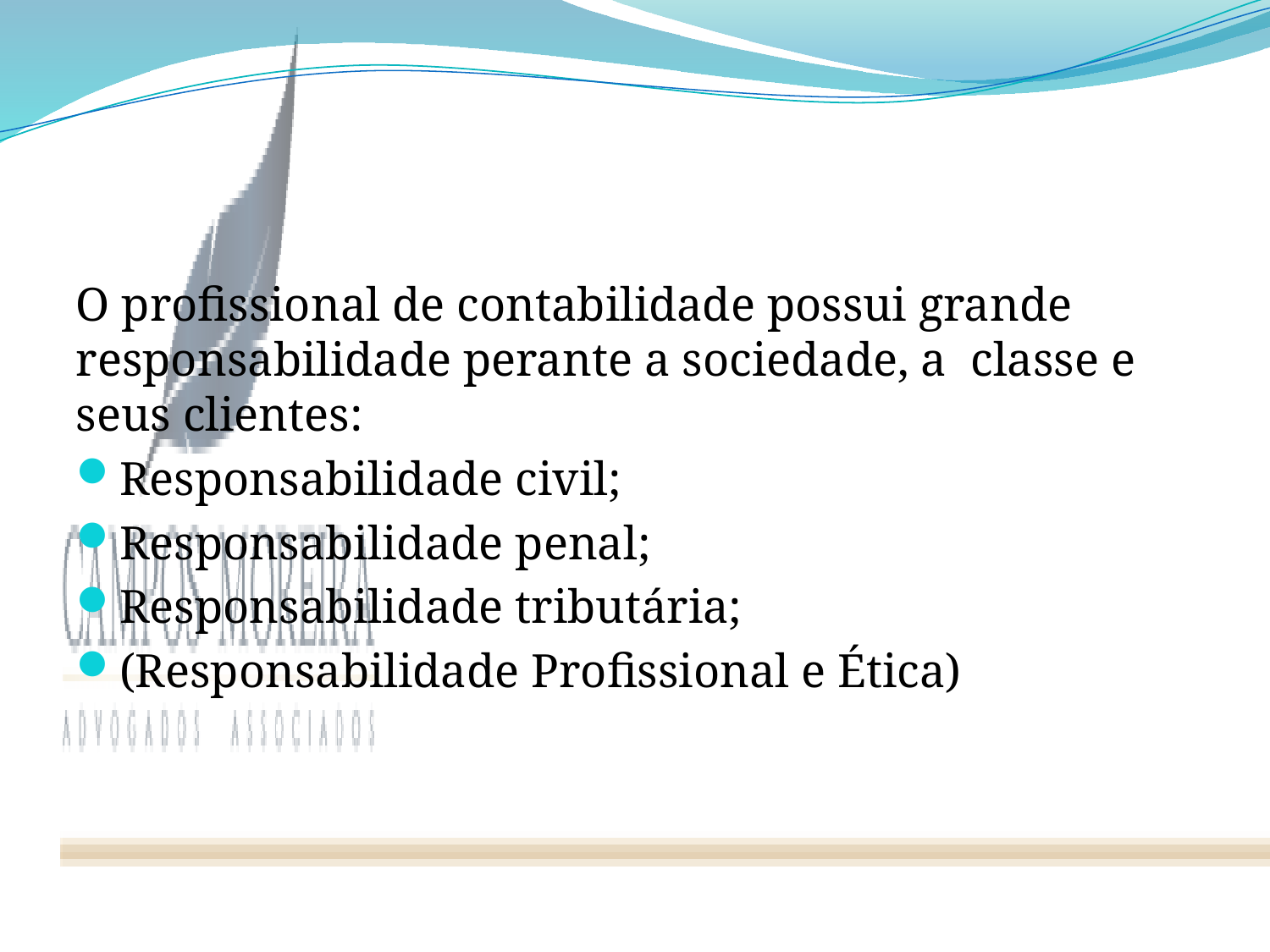

#
O profissional de contabilidade possui grande responsabilidade perante a sociedade, a  classe e seus clientes:
Responsabilidade civil;
Responsabilidade penal;
Responsabilidade tributária;
(Responsabilidade Profissional e Ética)